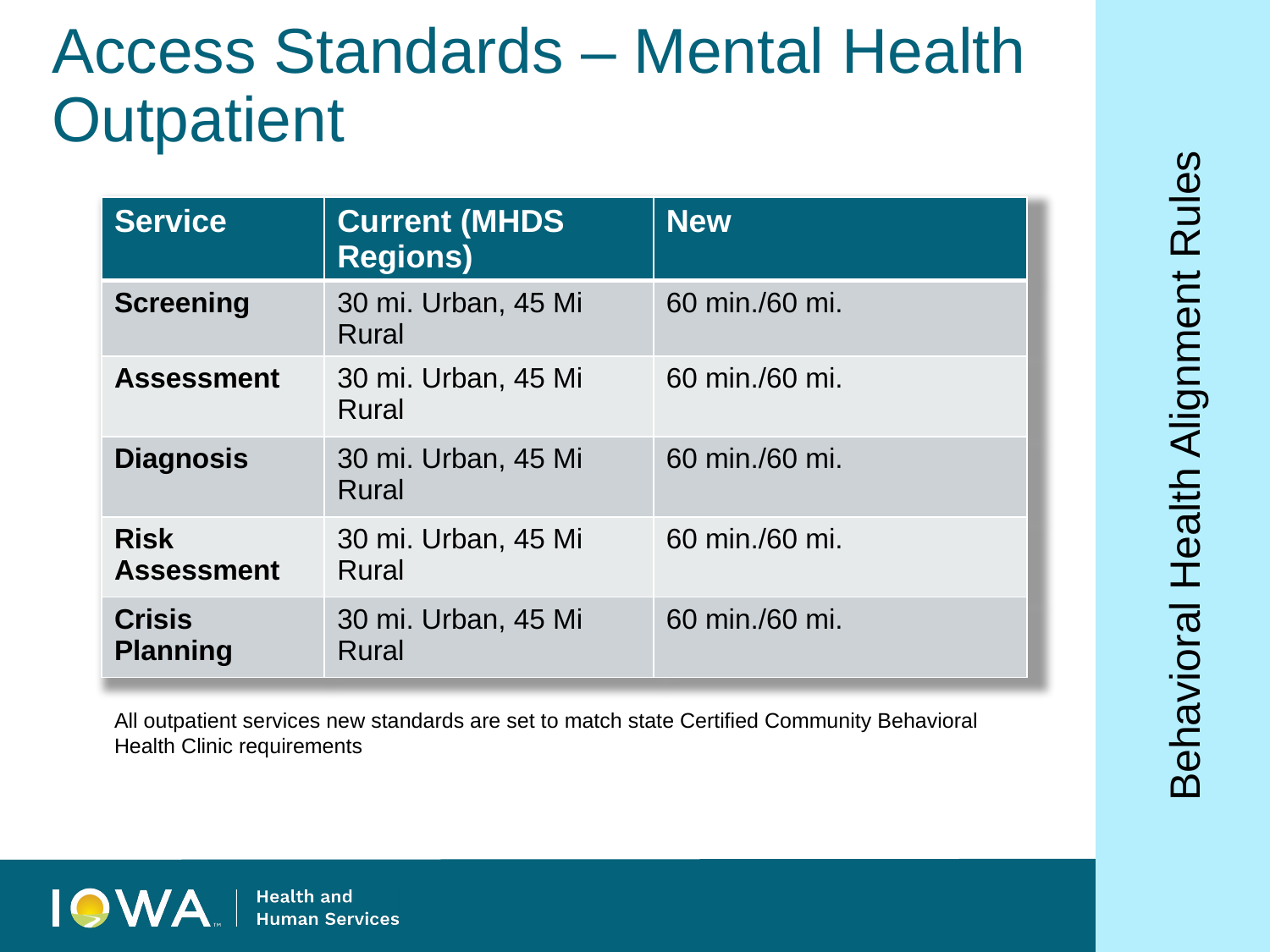

Access Standards – Mental Health Outpatient
| Service | Current (MHDS Regions) | New |
| --- | --- | --- |
| Screening | 30 mi. Urban, 45 Mi Rural | 60 min./60 mi. |
| Assessment | 30 mi. Urban, 45 Mi Rural | 60 min./60 mi. |
| Diagnosis | 30 mi. Urban, 45 Mi Rural | 60 min./60 mi. |
| Risk Assessment | 30 mi. Urban, 45 Mi Rural | 60 min./60 mi. |
| Crisis Planning | 30 mi. Urban, 45 Mi Rural | 60 min./60 mi. |
Behavioral Health Alignment Rules
All outpatient services new standards are set to match state Certified Community Behavioral Health Clinic requirements